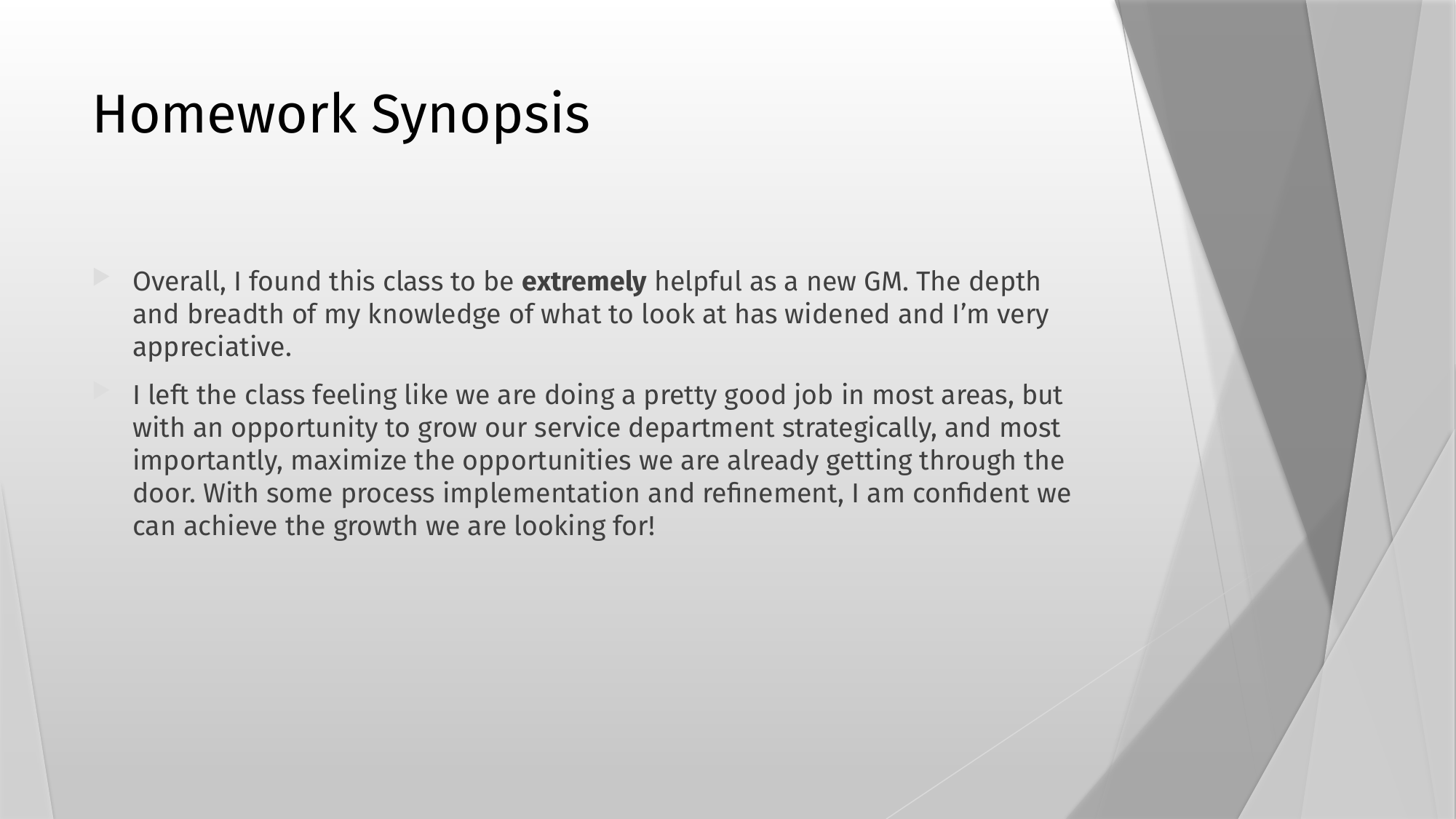

# Homework Synopsis
Overall, I found this class to be extremely helpful as a new GM. The depth and breadth of my knowledge of what to look at has widened and I’m very appreciative.
I left the class feeling like we are doing a pretty good job in most areas, but with an opportunity to grow our service department strategically, and most importantly, maximize the opportunities we are already getting through the door. With some process implementation and refinement, I am confident we can achieve the growth we are looking for!